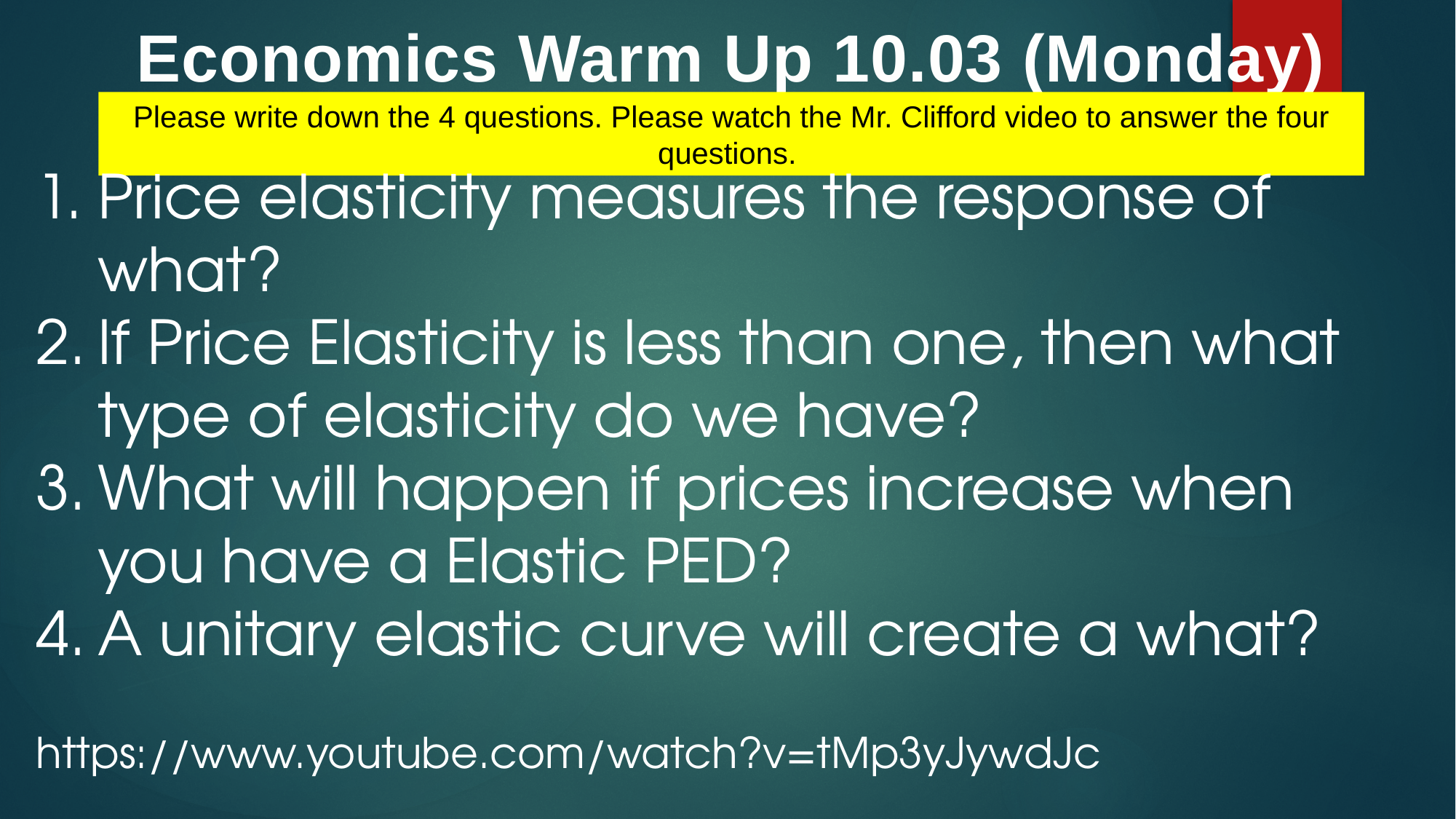

Economics Warm Up 10.03 (Monday)

Please write down the 4 questions. Please watch the Mr. Clifford video to answer the four questions.
Price elasticity measures the response of what?
If Price Elasticity is less than one, then what type of elasticity do we have?
What will happen if prices increase when you have a Elastic PED?
A unitary elastic curve will create a what?

https://www.youtube.com/watch?v=tMp3yJywdJc